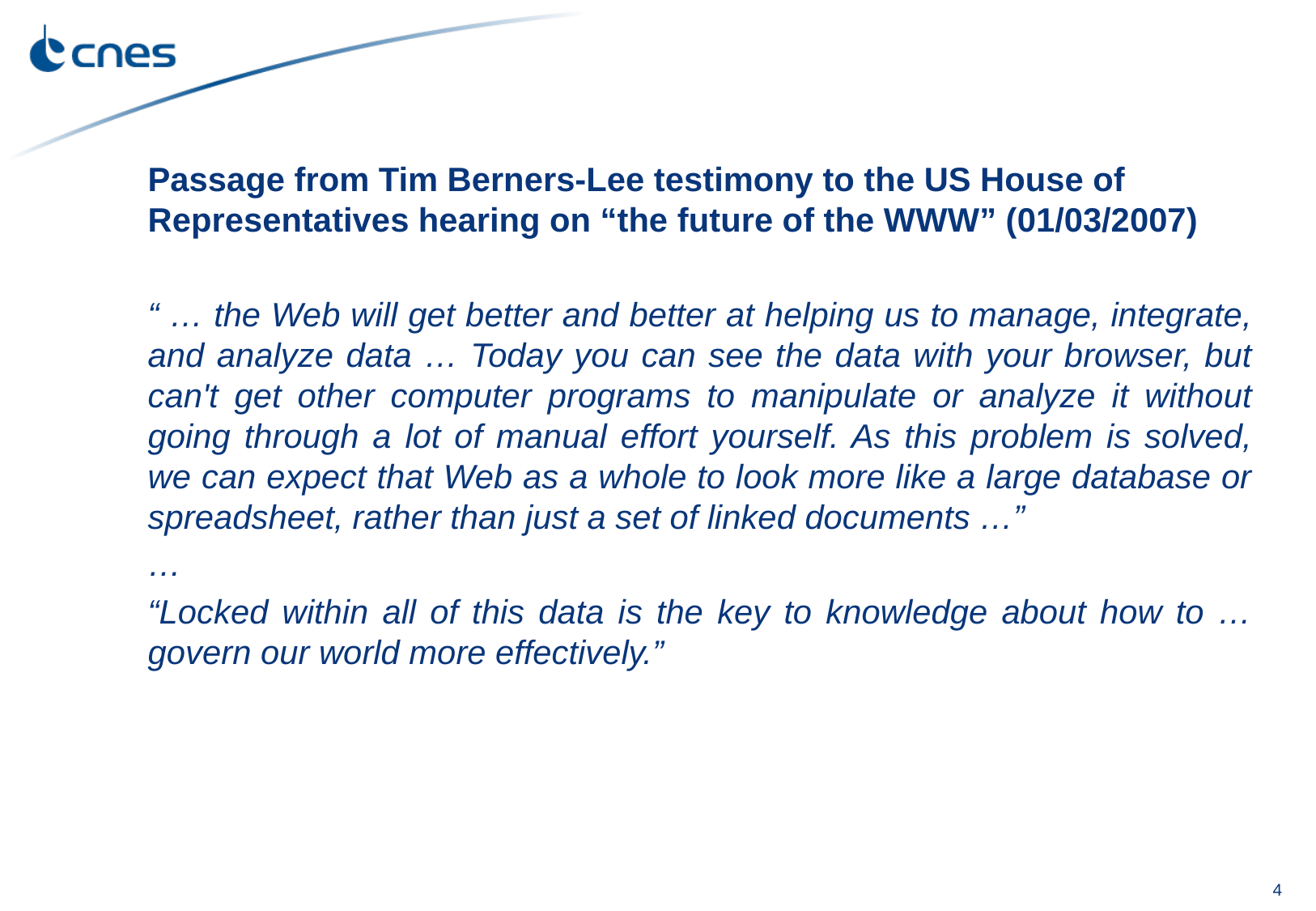

Passage from Tim Berners-Lee testimony to the US House of Representatives hearing on “the future of the WWW” (01/03/2007)

“ … the Web will get better and better at helping us to manage, integrate, and analyze data … Today you can see the data with your browser, but can't get other computer programs to manipulate or analyze it without going through a lot of manual effort yourself. As this problem is solved, we can expect that Web as a whole to look more like a large database or spreadsheet, rather than just a set of linked documents …”
…
“Locked within all of this data is the key to knowledge about how to … govern our world more effectively.”

4